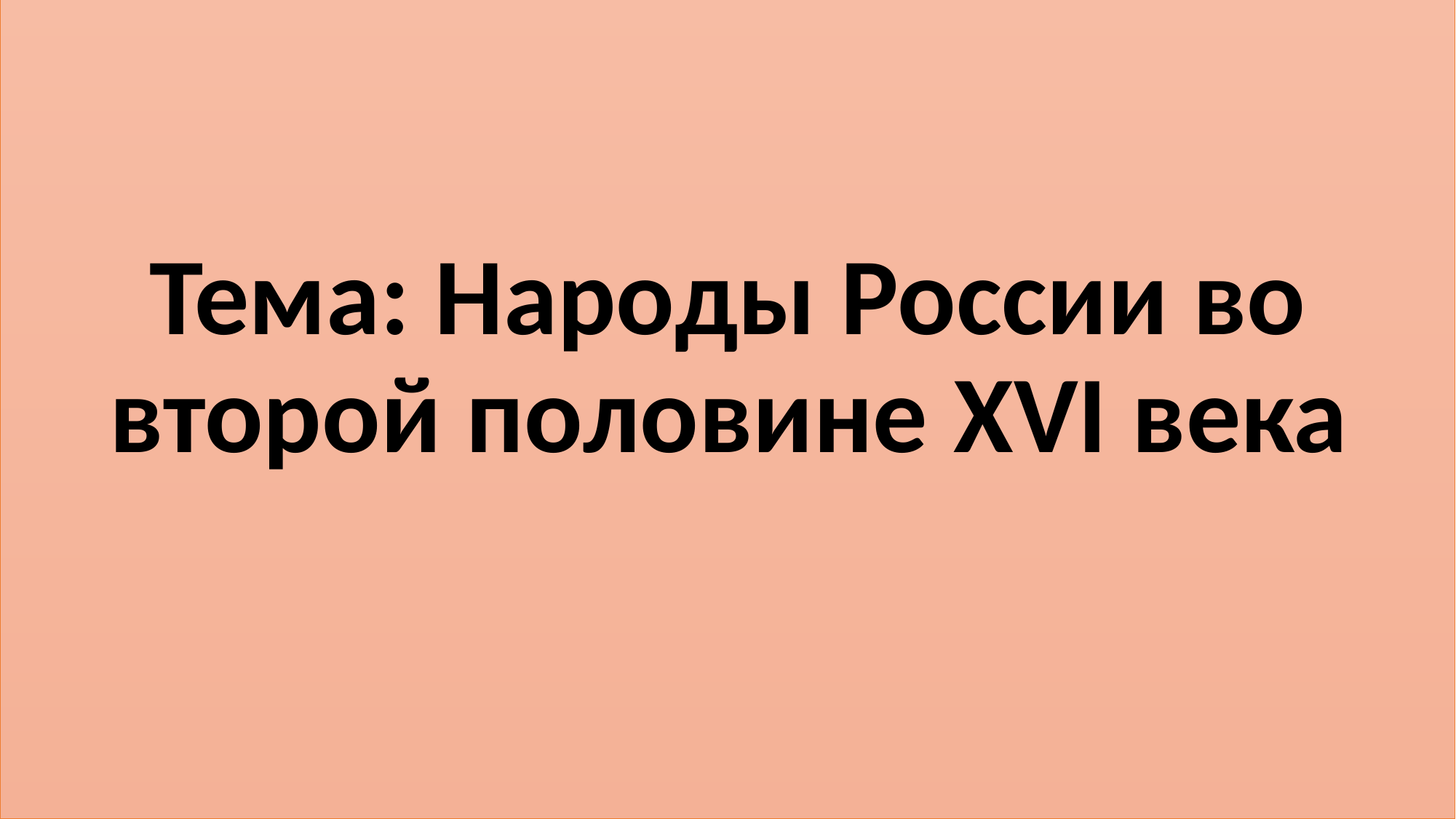

# Тема: Народы России во второй половине XVI века